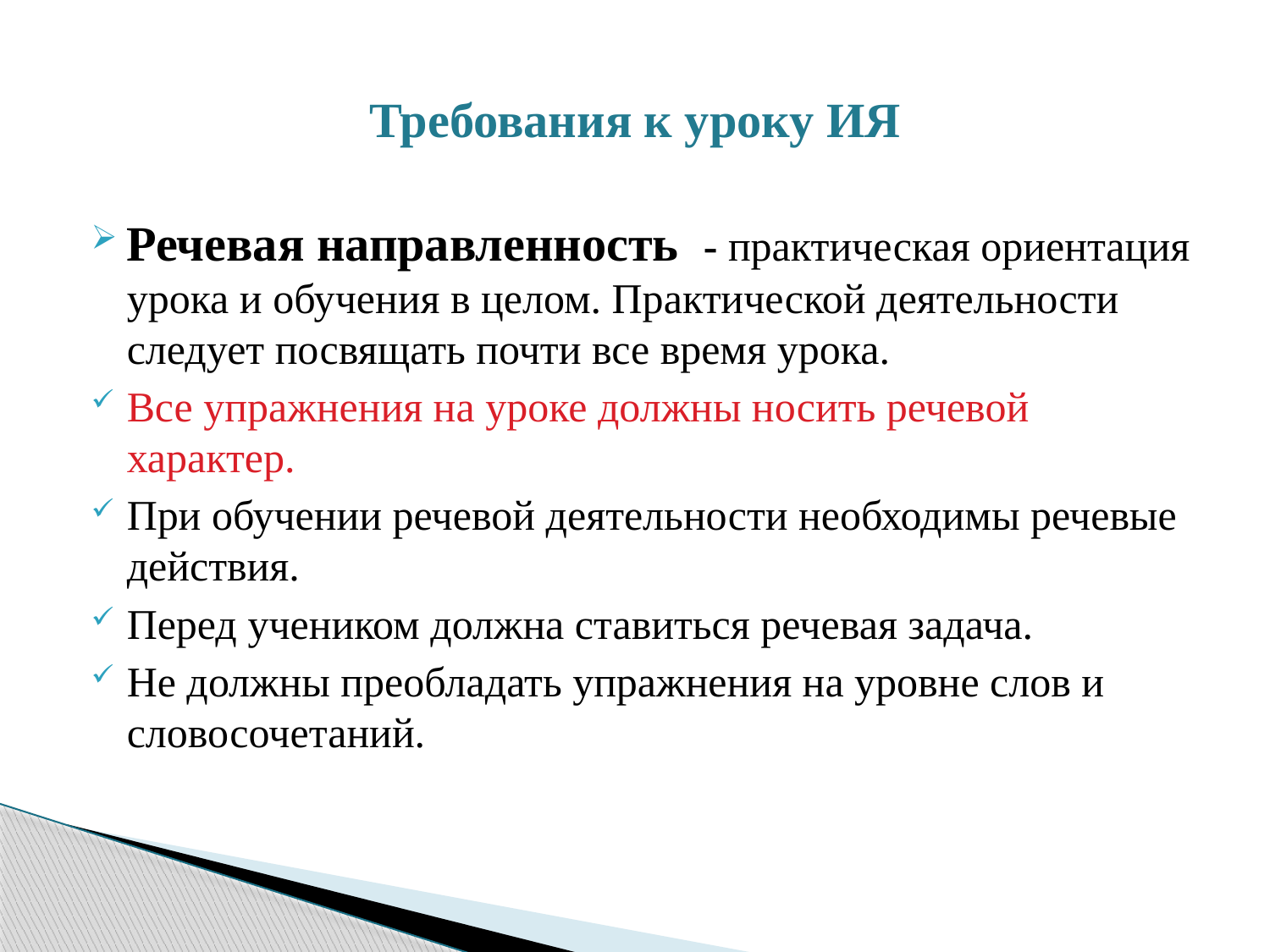

# Требования к уроку ИЯ
Речевая направленность  - практическая ориентация урока и обучения в целом. Практической деятельности  следует посвящать почти все время урока.
Все упражнения на уроке должны носить речевой характер.
При обучении речевой деятельности необходимы речевые действия.
Перед учеником должна ставиться речевая задача.
Не должны преобладать упражнения на уровне слов и словосочетаний.